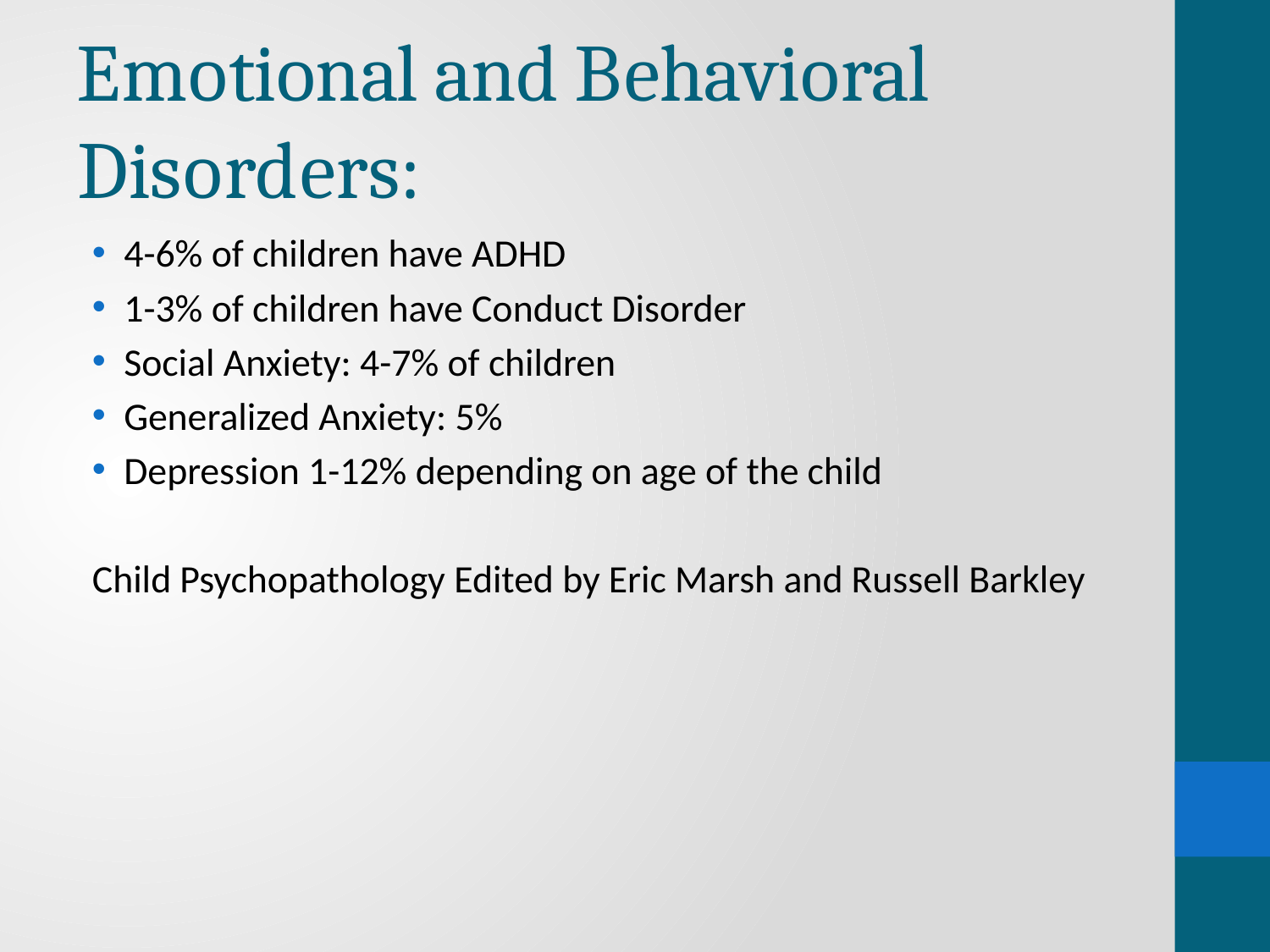

# Emotional and Behavioral Disorders:
4-6% of children have ADHD
1-3% of children have Conduct Disorder
Social Anxiety: 4-7% of children
Generalized Anxiety: 5%
Depression 1-12% depending on age of the child

Child Psychopathology Edited by Eric Marsh and Russell Barkley